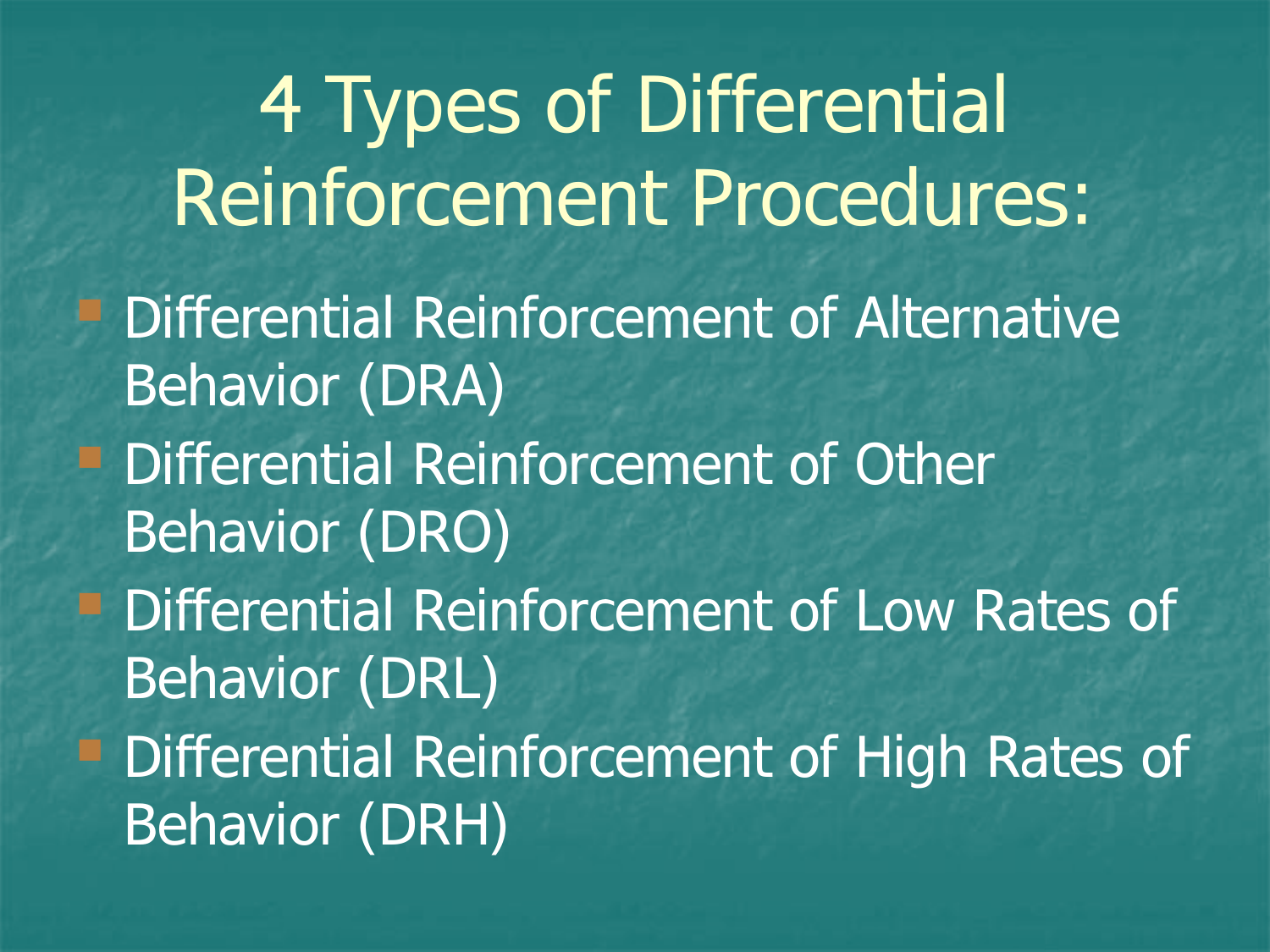

# 4 Types of Differential Reinforcement Procedures:
Differential Reinforcement of Alternative Behavior (DRA)
Differential Reinforcement of Other Behavior (DRO)
Differential Reinforcement of Low Rates of Behavior (DRL)
Differential Reinforcement of High Rates of Behavior (DRH)